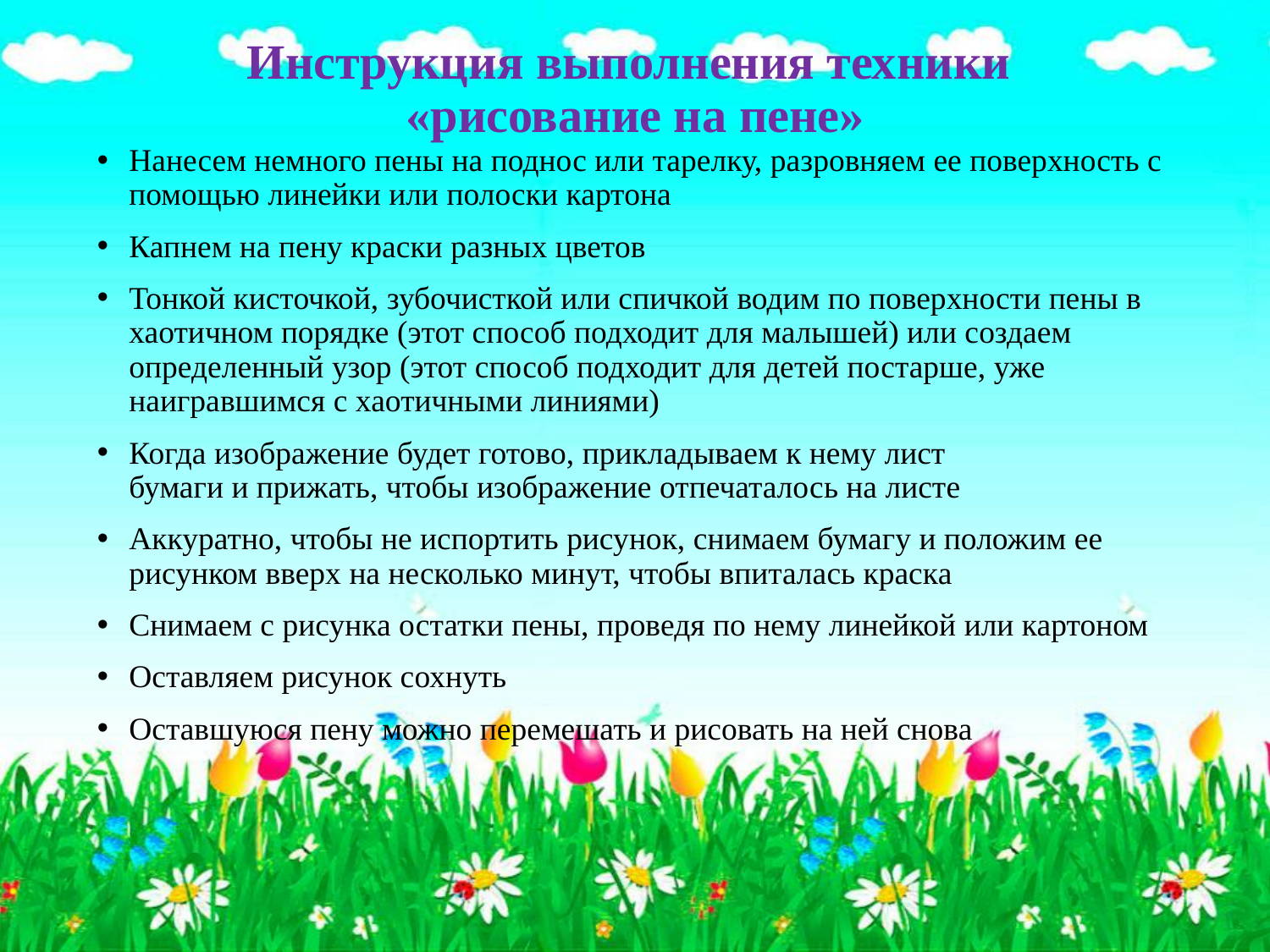

# Инструкция выполнения техники «рисование на пене»
Нанесем немного пены на поднос или тарелку, разровняем ее поверхность с помощью линейки или полоски картона
Капнем на пену краски разных цветов
Тонкой кисточкой, зубочисткой или спичкой водим по поверхности пены в хаотичном порядке (этот способ подходит для малышей) или создаем определенный узор (этот способ подходит для детей постарше, уже наигравшимся с хаотичными линиями)
Когда изображение будет готово, прикладываем к нему лист бумаги и прижать, чтобы изображение отпечаталось на листе
Аккуратно, чтобы не испортить рисунок, снимаем бумагу и положим ее рисунком вверх на несколько минут, чтобы впиталась краска
Снимаем с рисунка остатки пены, проведя по нему линейкой или картоном
Оставляем рисунок сохнуть
Оставшуюся пену можно перемешать и рисовать на ней снова